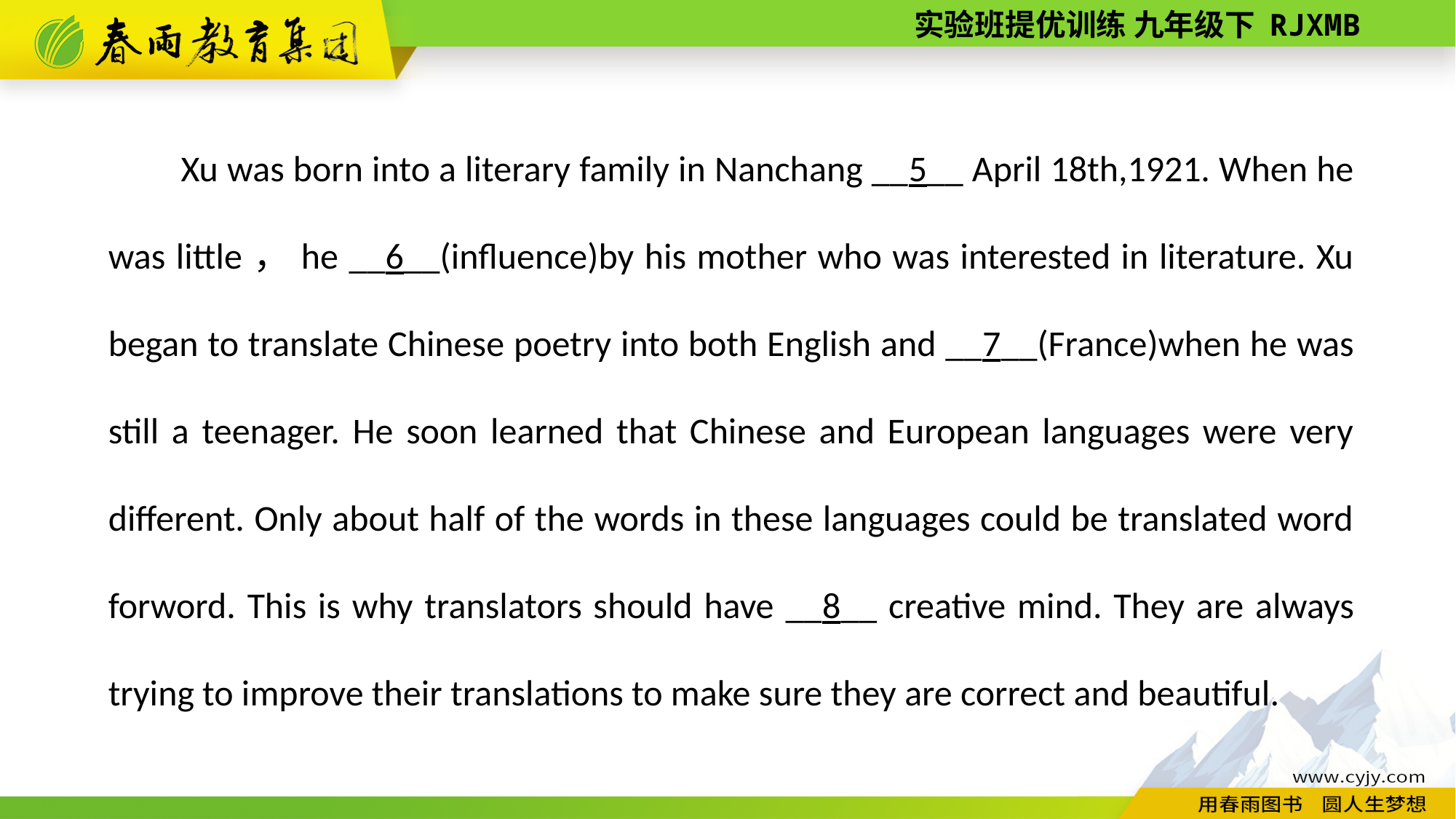

Xu was born into a literary family in Nanchang __5__ April 18th,1921. When he was little，he __6__(influence)by his mother who was interested in literature. Xu began to translate Chinese poetry into both English and __7__(France)when he was still a teenager. He soon learned that Chinese and European languages were very different. Only about half of the words in these languages could be translated word­for­word. This is why translators should have __8__ creative mind. They are always trying to improve their translations to make sure they are correct and beautiful.